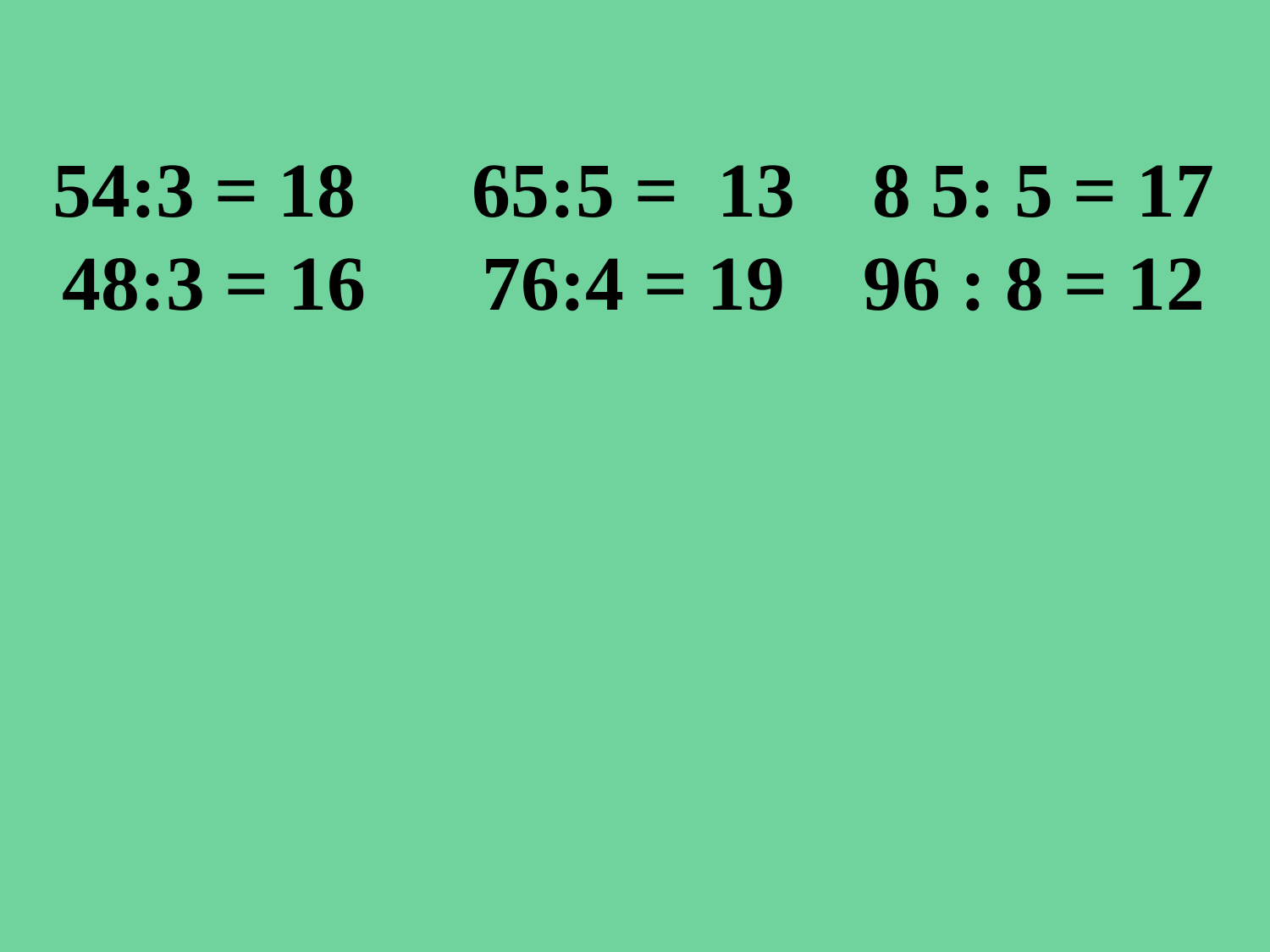

# 54:3 = 18      65:5 =  13    8 5: 5 = 17 48:3 = 16      76:4 = 19    96 : 8 = 12